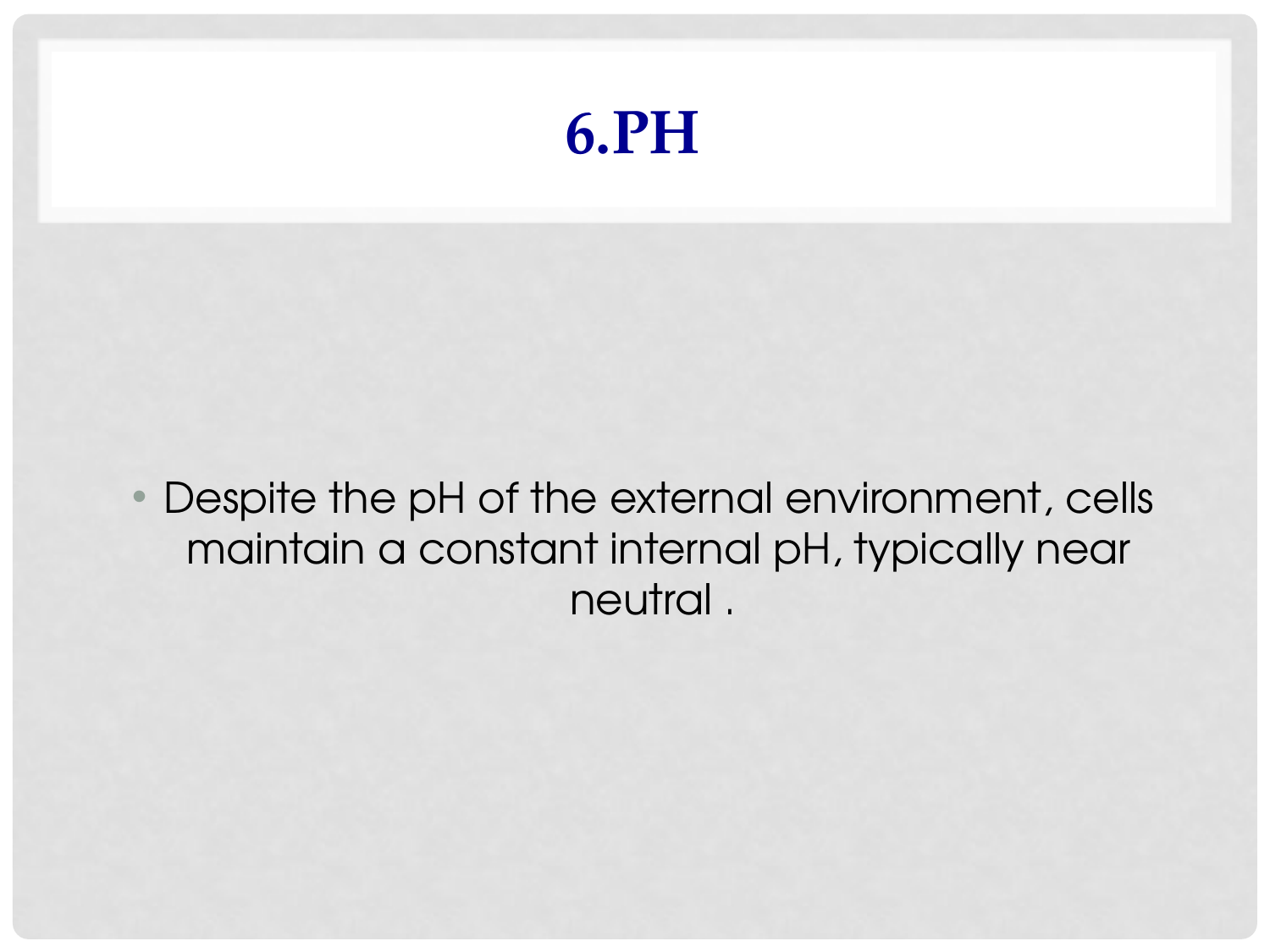

# 6.pH
Despite the pH of the external environment, cells maintain a constant internal pH, typically near neutral .